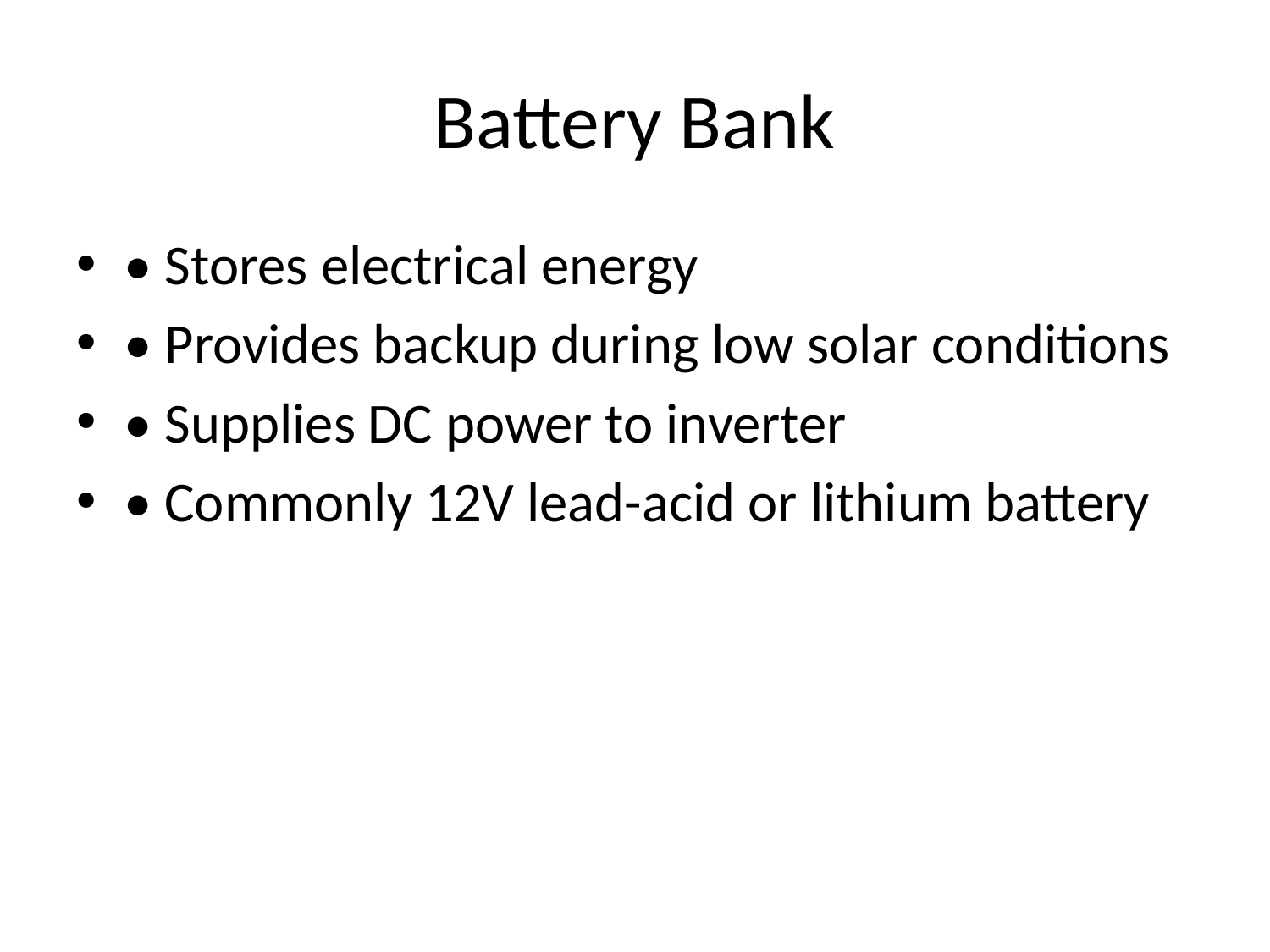

# Battery Bank
• Stores electrical energy
• Provides backup during low solar conditions
• Supplies DC power to inverter
• Commonly 12V lead-acid or lithium battery